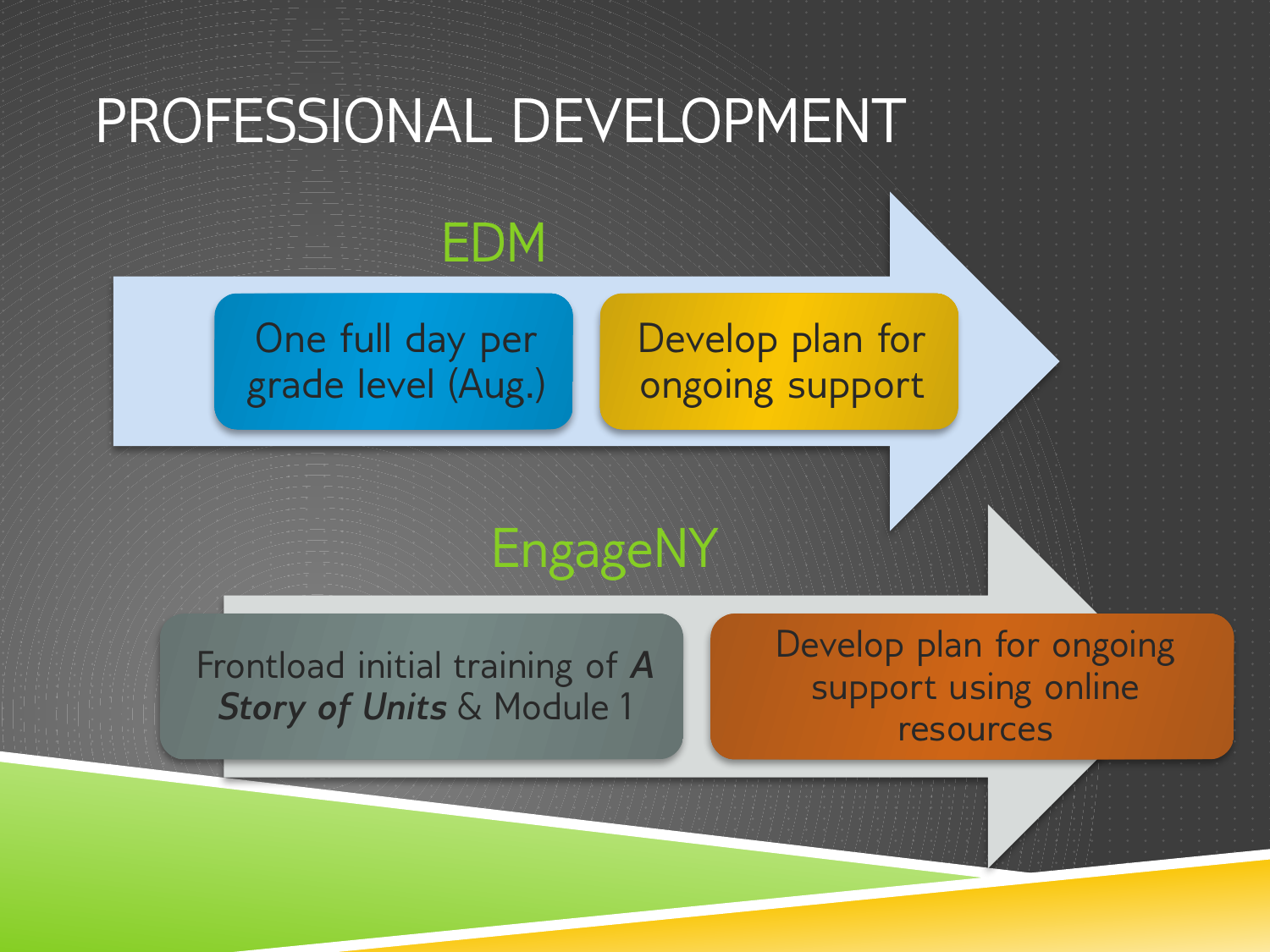

# Professional Development
One full day per grade level (Aug.)
Develop plan for ongoing support
EDM
Frontload initial training of A Story of Units & Module 1
Develop plan for ongoing support using online resources
EngageNY